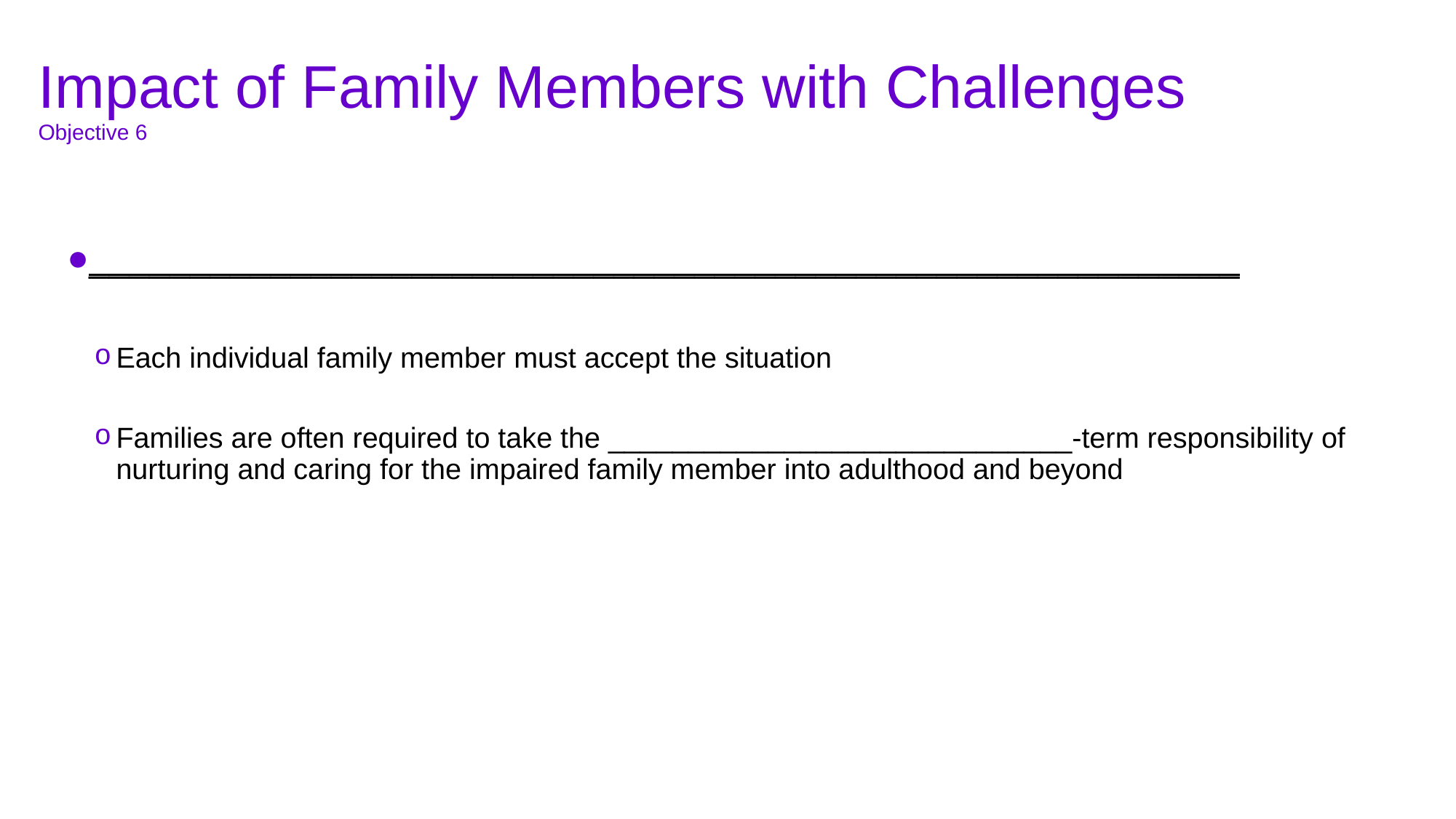

# Impact of Family Members with Challenges Objective 6
_________________________________________________________

Each individual family member must accept the situation

Families are often required to take the _____________________________-term responsibility of nurturing and caring for the impaired family member into adulthood and beyond